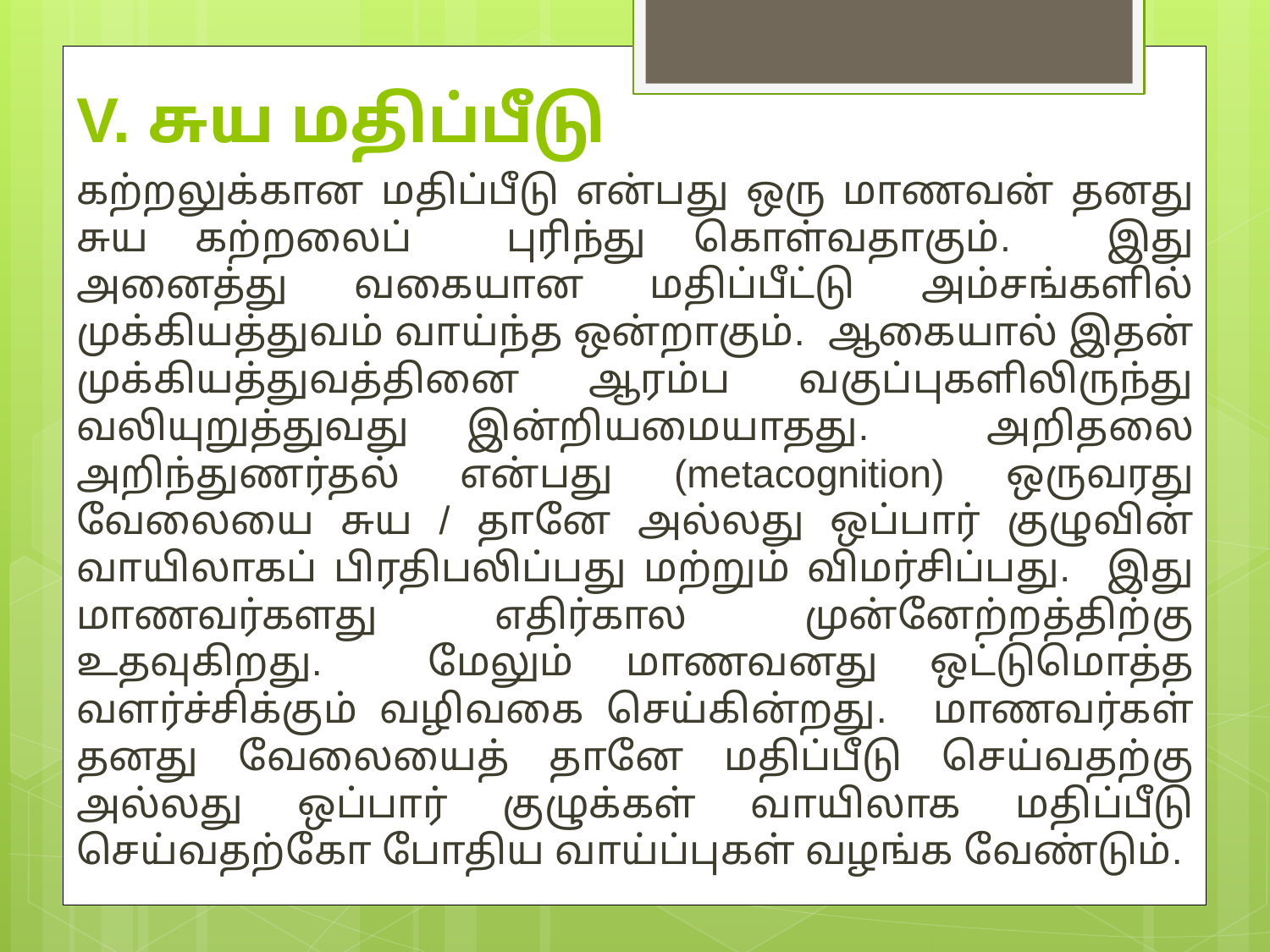

# V. சுய மதிப்பீடு
கற்றலுக்கான மதிப்பீடு என்பது ஒரு மாணவன் தனது சுய கற்றலைப்  புரிந்து கொள்வதாகும்.  இது அனைத்து வகையான மதிப்பீட்டு அம்சங்களில் முக்கியத்துவம் வாய்ந்த ஒன்றாகும்.  ஆகையால் இதன் முக்கியத்துவத்தினை ஆரம்ப வகுப்புகளிலிருந்து வலியுறுத்துவது இன்றியமையாதது.  அறிதலை அறிந்துணர்தல் என்பது (metacognition) ஒருவரது வேலையை சுய / தானே அல்லது ஒப்பார் குழுவின் வாயிலாகப் பிரதிபலிப்பது மற்றும் விமர்சிப்பது.  இது மாணவர்களது எதிர்கால முன்னேற்றத்திற்கு உதவுகிறது.  மேலும் மாணவனது ஒட்டுமொத்த வளர்ச்சிக்கும் வழிவகை செய்கின்றது.  மாணவர்கள் தனது வேலையைத் தானே மதிப்பீடு செய்வதற்கு அல்லது ஒப்பார் குழுக்கள் வாயிலாக மதிப்பீடு செய்வதற்கோ போதிய வாய்ப்புகள் வழங்க வேண்டும்.